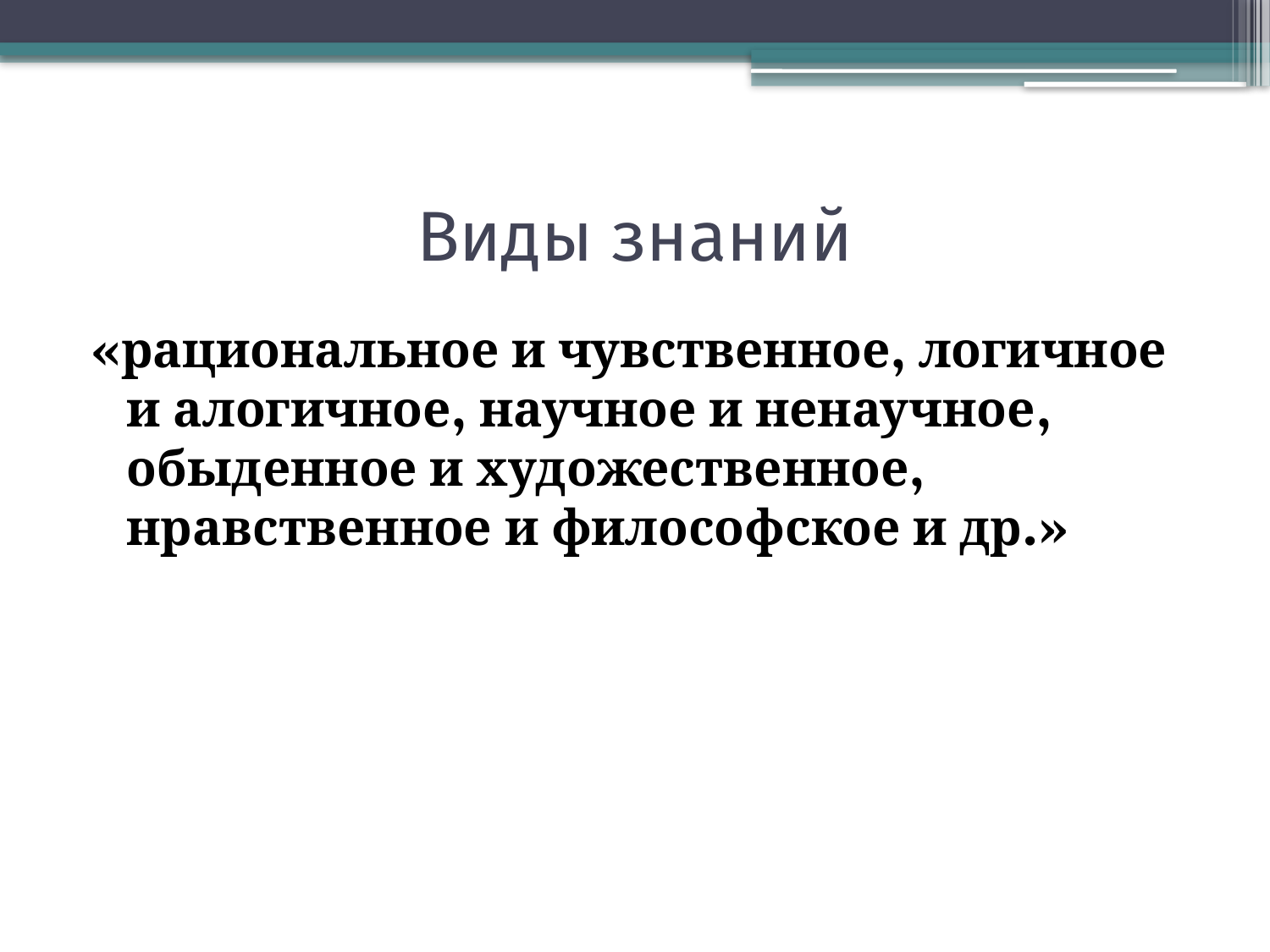

# Виды знаний
«рациональное и чувственное, логичное и алогичное, научное и ненаучное, обыденное и художественное, нравственное и философское и др.»